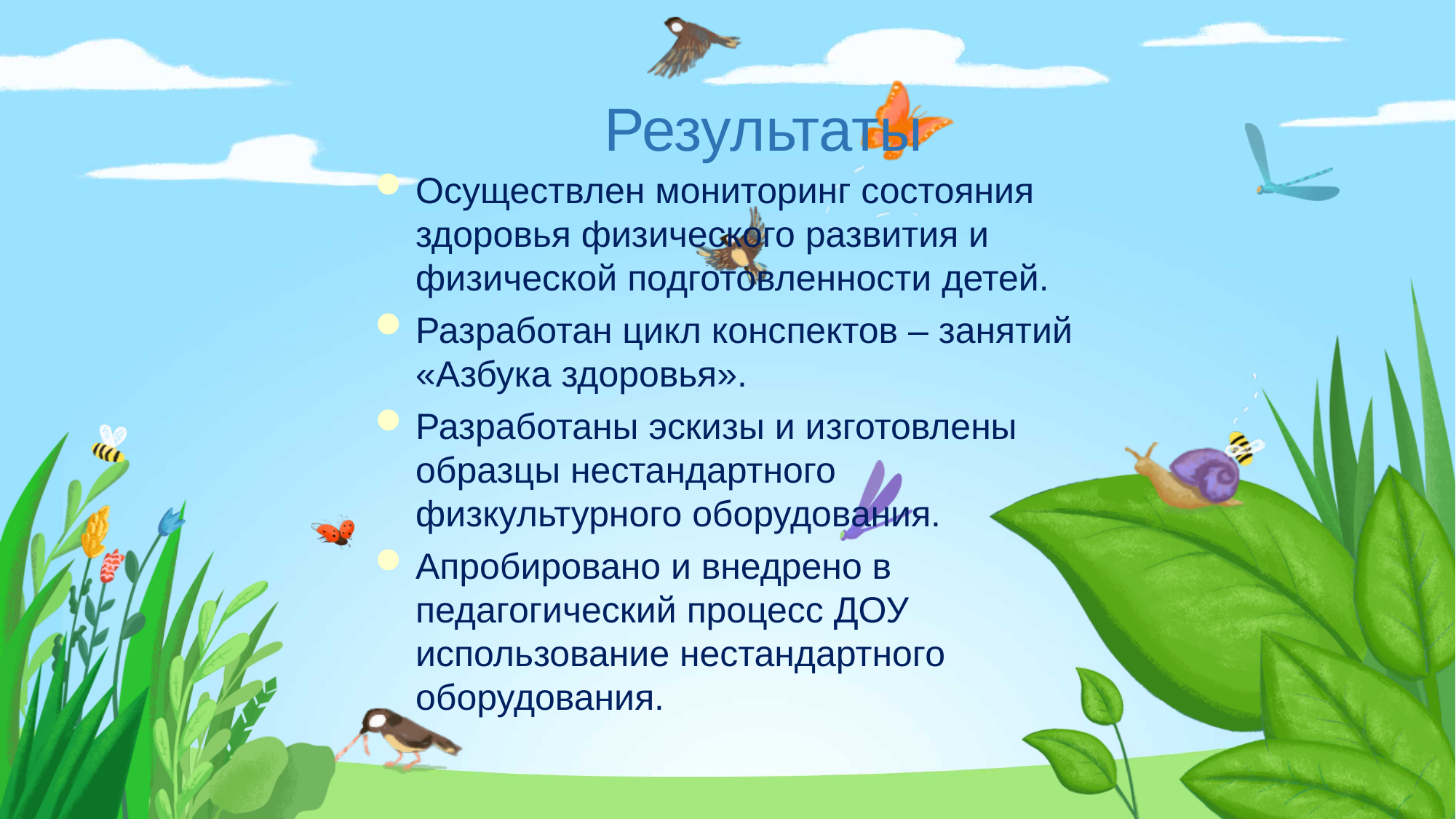

# Результаты
Осуществлен мониторинг состояния здоровья физического развития и физической подготовленности детей.
Разработан цикл конспектов – занятий «Азбука здоровья».
Разработаны эскизы и изготовлены образцы нестандартного физкультурного оборудования.
Апробировано и внедрено в педагогический процесс ДОУ использование нестандартного оборудования.